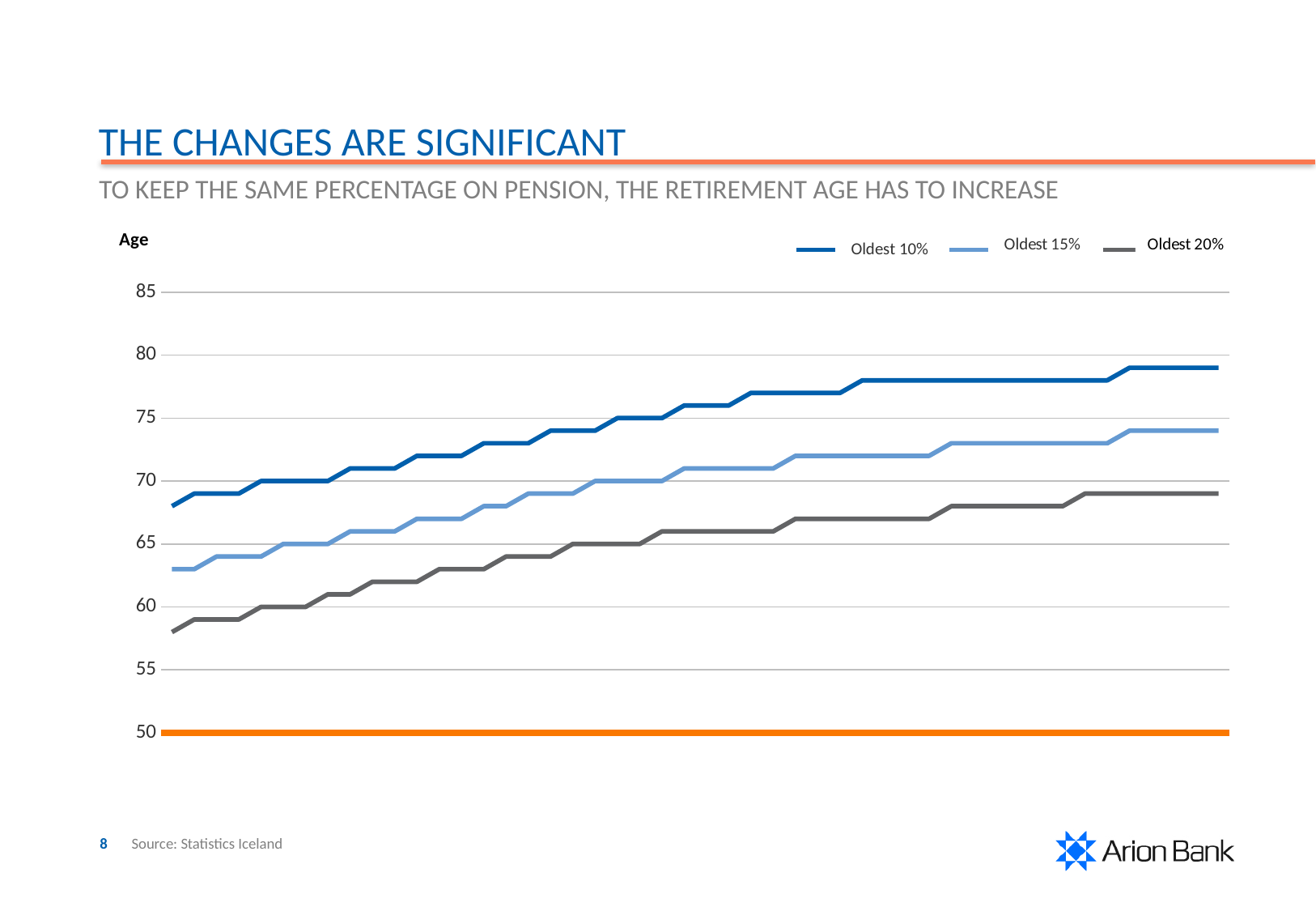

The changes are significant
To keep the same percentage on pension, the retirement age has to increase

### Chart

| Category | 10% elstu | 15% elstu | 20% elstu |
|---|---|---|---|
| 2013 | 68.0 | 63.0 | 58.0 |
| 2014 | 69.0 | 63.0 | 59.0 |
| 2015 | 69.0 | 64.0 | 59.0 |
| 2016 | 69.0 | 64.0 | 59.0 |
| 2017 | 70.0 | 64.0 | 60.0 |
| 2018 | 70.0 | 65.0 | 60.0 |
| 2019 | 70.0 | 65.0 | 60.0 |
| 2020 | 70.0 | 65.0 | 61.0 |
| 2021 | 71.0 | 66.0 | 61.0 |
| 2022 | 71.0 | 66.0 | 62.0 |
| 2023 | 71.0 | 66.0 | 62.0 |
| 2024 | 72.0 | 67.0 | 62.0 |
| 2025 | 72.0 | 67.0 | 63.0 |
| 2026 | 72.0 | 67.0 | 63.0 |
| 2027 | 73.0 | 68.0 | 63.0 |
| 2028 | 73.0 | 68.0 | 64.0 |
| 2029 | 73.0 | 69.0 | 64.0 |
| 2030 | 74.0 | 69.0 | 64.0 |
| 2031 | 74.0 | 69.0 | 65.0 |
| 2032 | 74.0 | 70.0 | 65.0 |
| 2033 | 75.0 | 70.0 | 65.0 |
| 2034 | 75.0 | 70.0 | 65.0 |
| 2035 | 75.0 | 70.0 | 66.0 |
| 2036 | 76.0 | 71.0 | 66.0 |
| 2037 | 76.0 | 71.0 | 66.0 |
| 2038 | 76.0 | 71.0 | 66.0 |
| 2039 | 77.0 | 71.0 | 66.0 |
| 2040 | 77.0 | 71.0 | 66.0 |
| 2041 | 77.0 | 72.0 | 67.0 |
| 2042 | 77.0 | 72.0 | 67.0 |
| 2043 | 77.0 | 72.0 | 67.0 |
| 2044 | 78.0 | 72.0 | 67.0 |
| 2045 | 78.0 | 72.0 | 67.0 |
| 2046 | 78.0 | 72.0 | 67.0 |
| 2047 | 78.0 | 72.0 | 67.0 |
| 2048 | 78.0 | 73.0 | 68.0 |
| 2049 | 78.0 | 73.0 | 68.0 |
| 2050 | 78.0 | 73.0 | 68.0 |
| 2051 | 78.0 | 73.0 | 68.0 |
| 2052 | 78.0 | 73.0 | 68.0 |
| 2053 | 78.0 | 73.0 | 68.0 |
| 2054 | 78.0 | 73.0 | 69.0 |
| 2055 | 78.0 | 73.0 | 69.0 |
| 2056 | 79.0 | 74.0 | 69.0 |
| 2057 | 79.0 | 74.0 | 69.0 |
| 2058 | 79.0 | 74.0 | 69.0 |
| 2059 | 79.0 | 74.0 | 69.0 |
| 2060 | 79.0 | 74.0 | 69.0 |
Oldest 10%
8
Source: Statistics Iceland